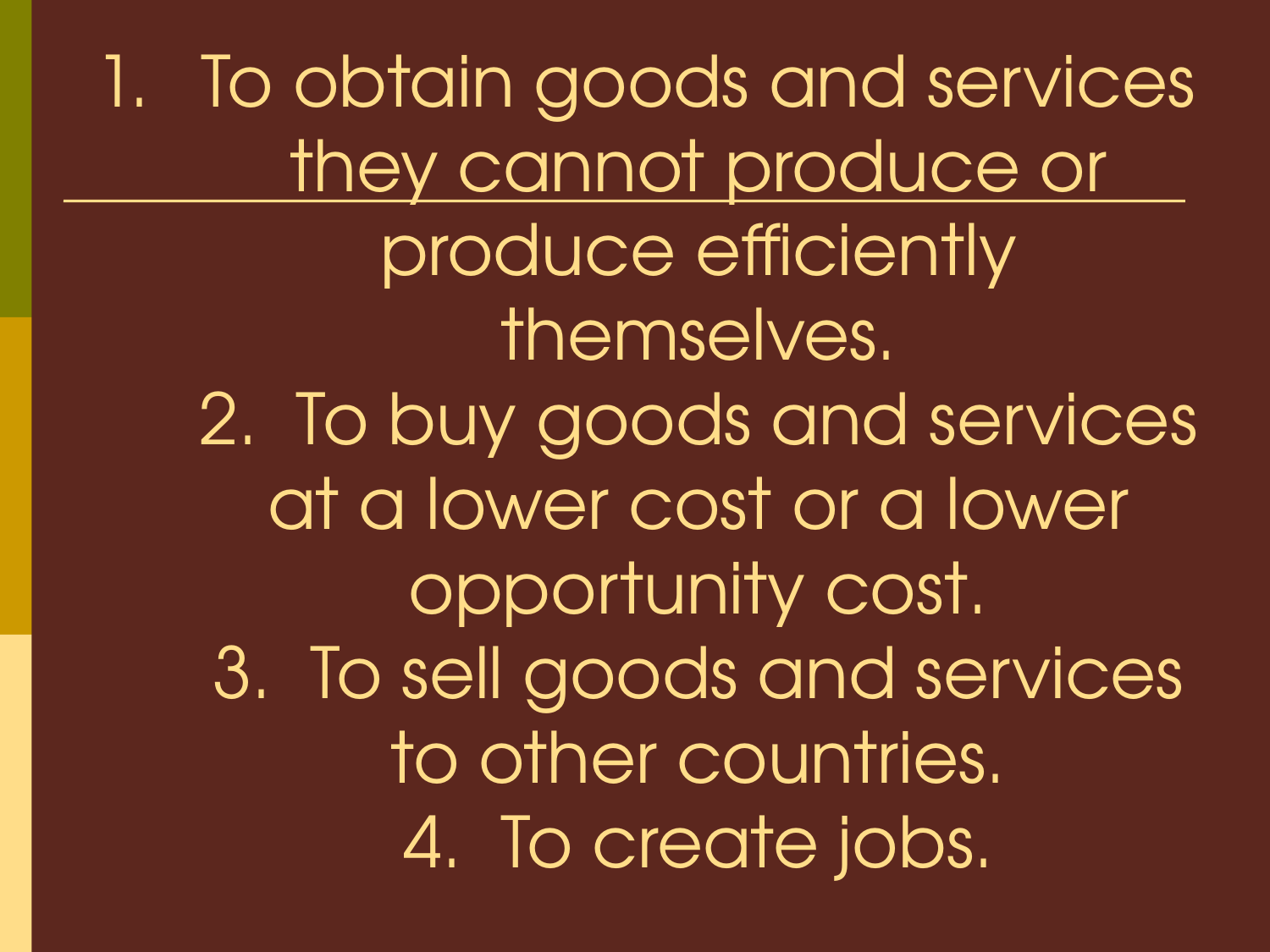

# To obtain goods and services they cannot produce or produce efficiently themselves. 2.  To buy goods and services at a lower cost or a lower opportunity cost. 3.  To sell goods and services to other countries. 4.  To create jobs.